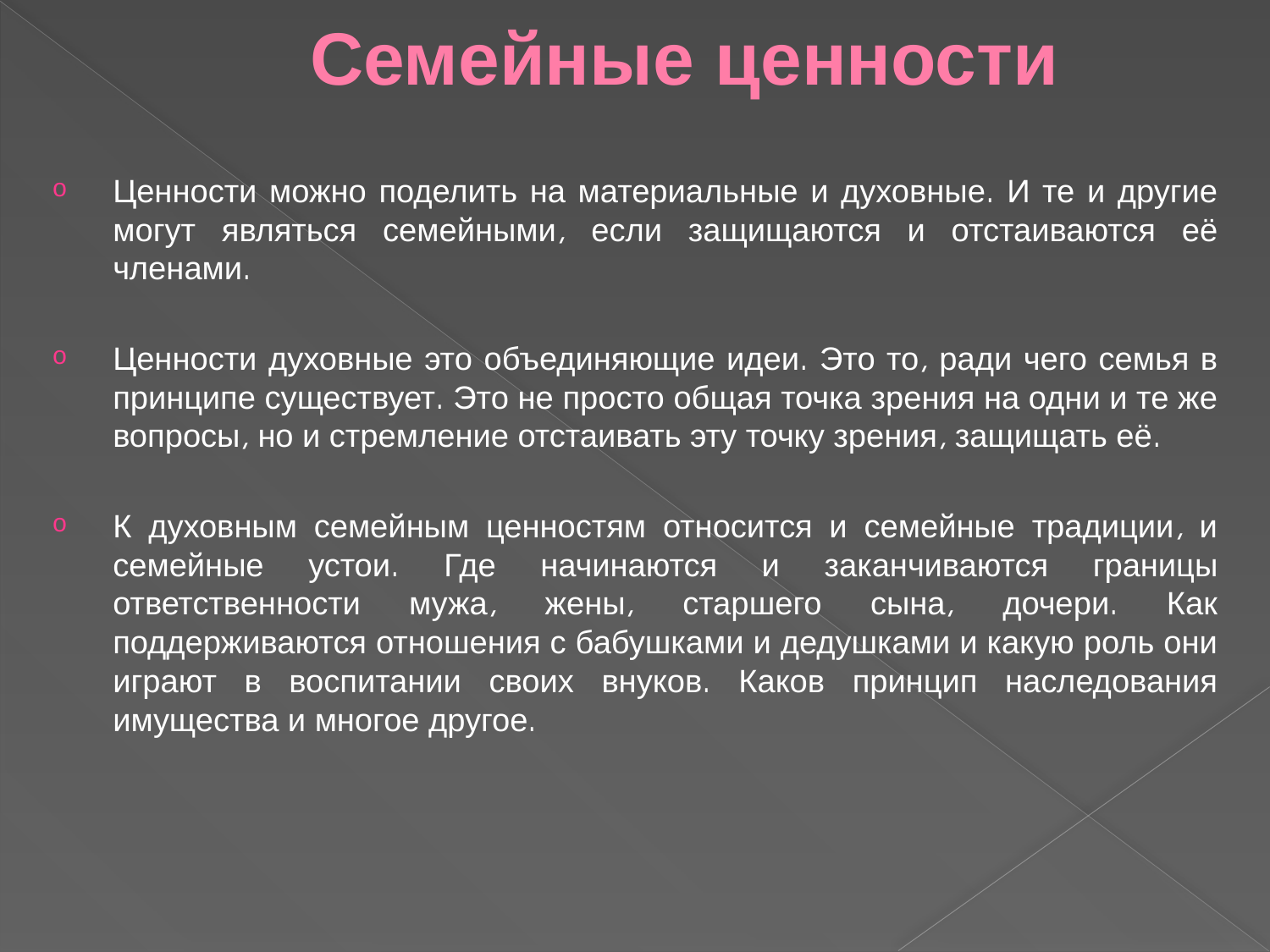

# Семейные ценности

Ценности можно поделить на материальные и духовные. И те и другие могут являться семейными, если защищаются и отстаиваются её членами.

Ценности духовные это объединяющие идеи. Это то, ради чего семья в принципе существует. Это не просто общая точка зрения на одни и те же вопросы, но и стремление отстаивать эту точку зрения, защищать её.

К духовным семейным ценностям относится и семейные традиции, и семейные устои. Где начинаются и заканчиваются границы ответственности мужа, жены, старшего сына, дочери. Как поддерживаются отношения с бабушками и дедушками и какую роль они играют в воспитании своих внуков. Каков принцип наследования имущества и многое другое.